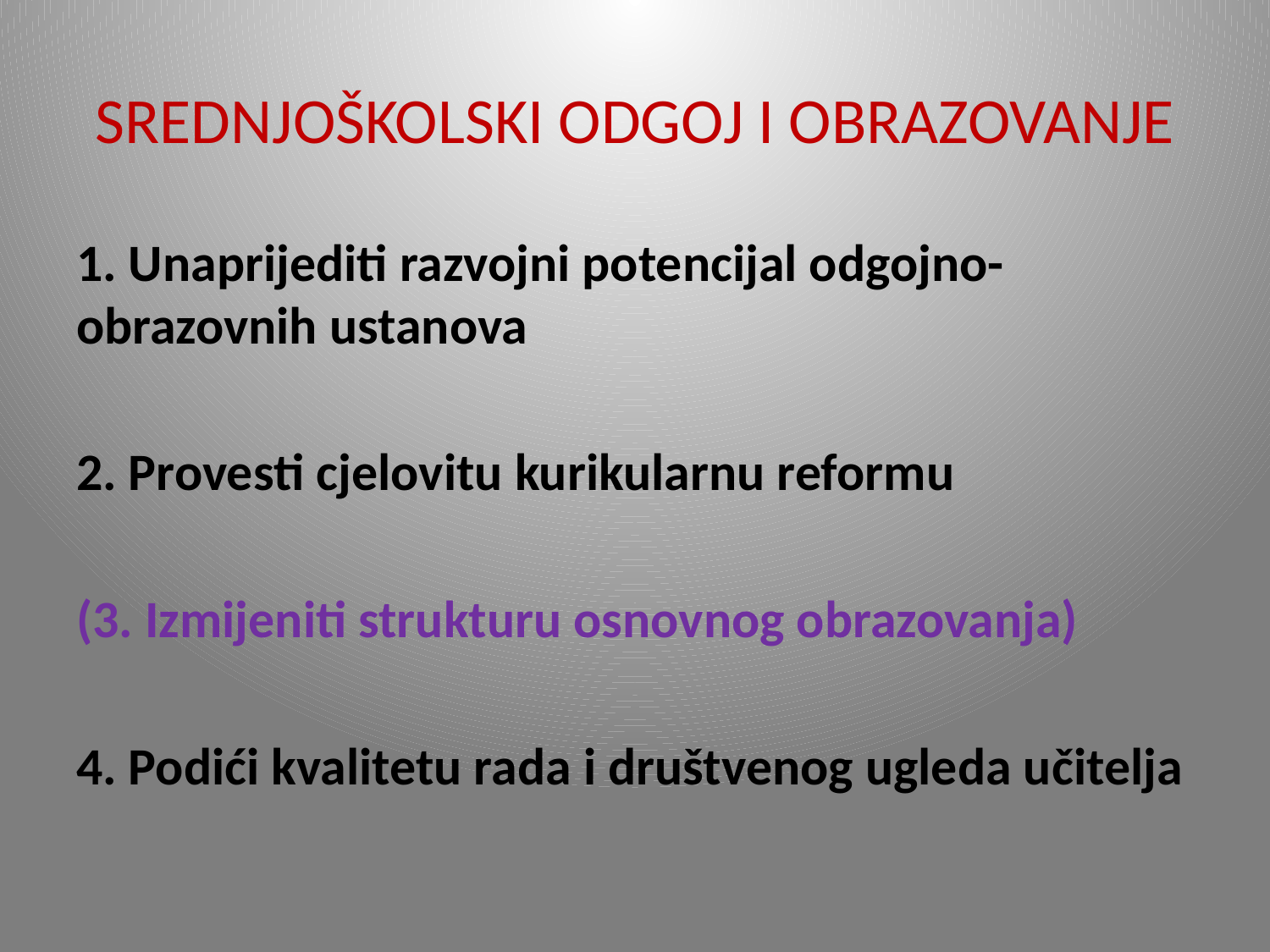

# SREDNJOŠKOLSKI ODGOJ I OBRAZOVANJE
1. Unaprijediti razvojni potencijal odgojno-obrazovnih ustanova

2. Provesti cjelovitu kurikularnu reformu

(3. Izmijeniti strukturu osnovnog obrazovanja)

4. Podići kvalitetu rada i društvenog ugleda učitelja